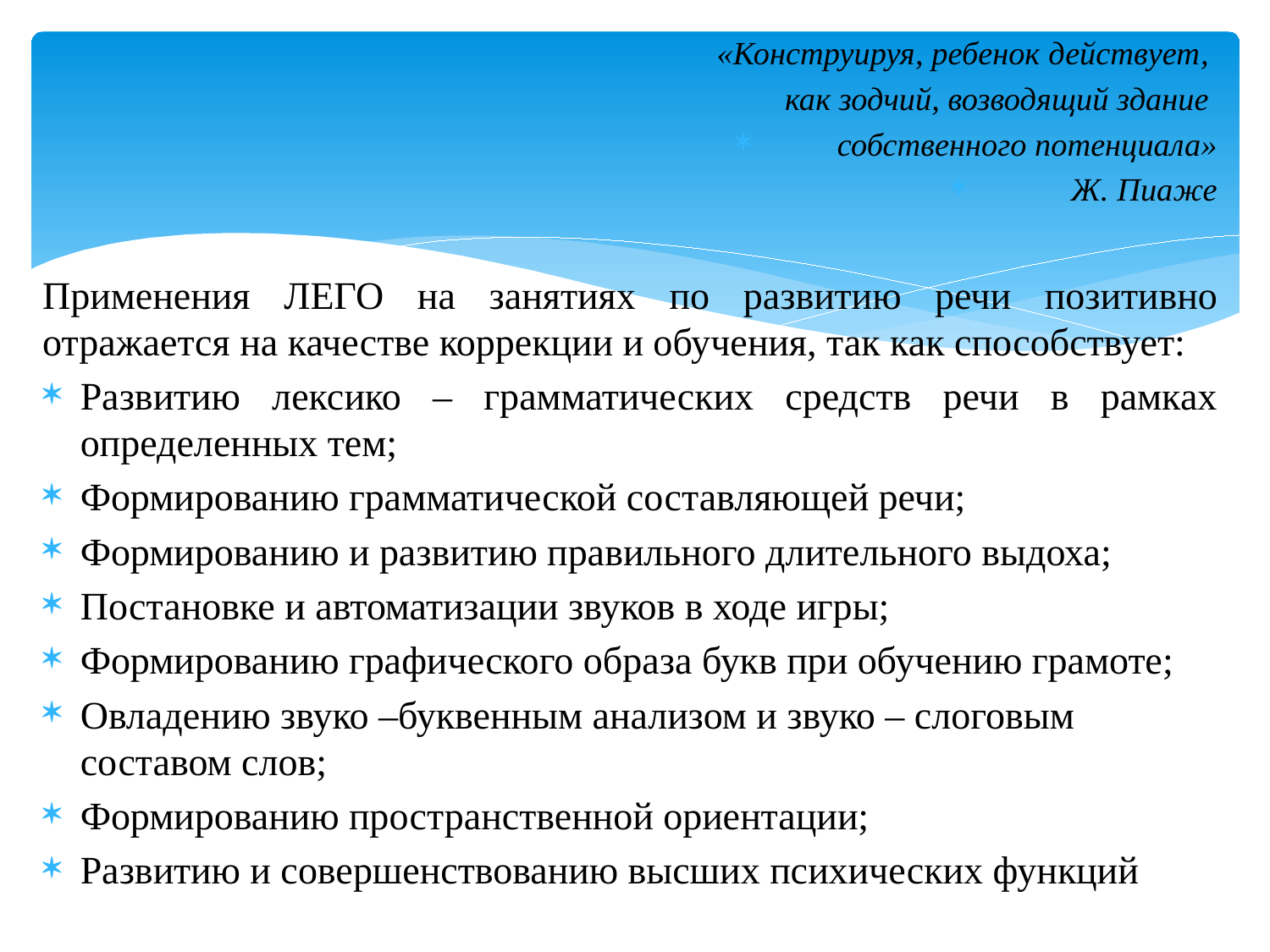

«Конструируя, ребенок действует,
как зодчий, возводящий здание
собственного потенциала»
Ж. Пиаже

Применения ЛЕГО на занятиях по развитию речи позитивно отражается на качестве коррекции и обучения, так как способствует:
Развитию лексико – грамматических средств речи в рамках определенных тем;
Формированию грамматической составляющей речи;
Формированию и развитию правильного длительного выдоха;
Постановке и автоматизации звуков в ходе игры;
Формированию графического образа букв при обучению грамоте;
Овладению звуко –буквенным анализом и звуко – слоговым составом слов;
Формированию пространственной ориентации;
Развитию и совершенствованию высших психических функций